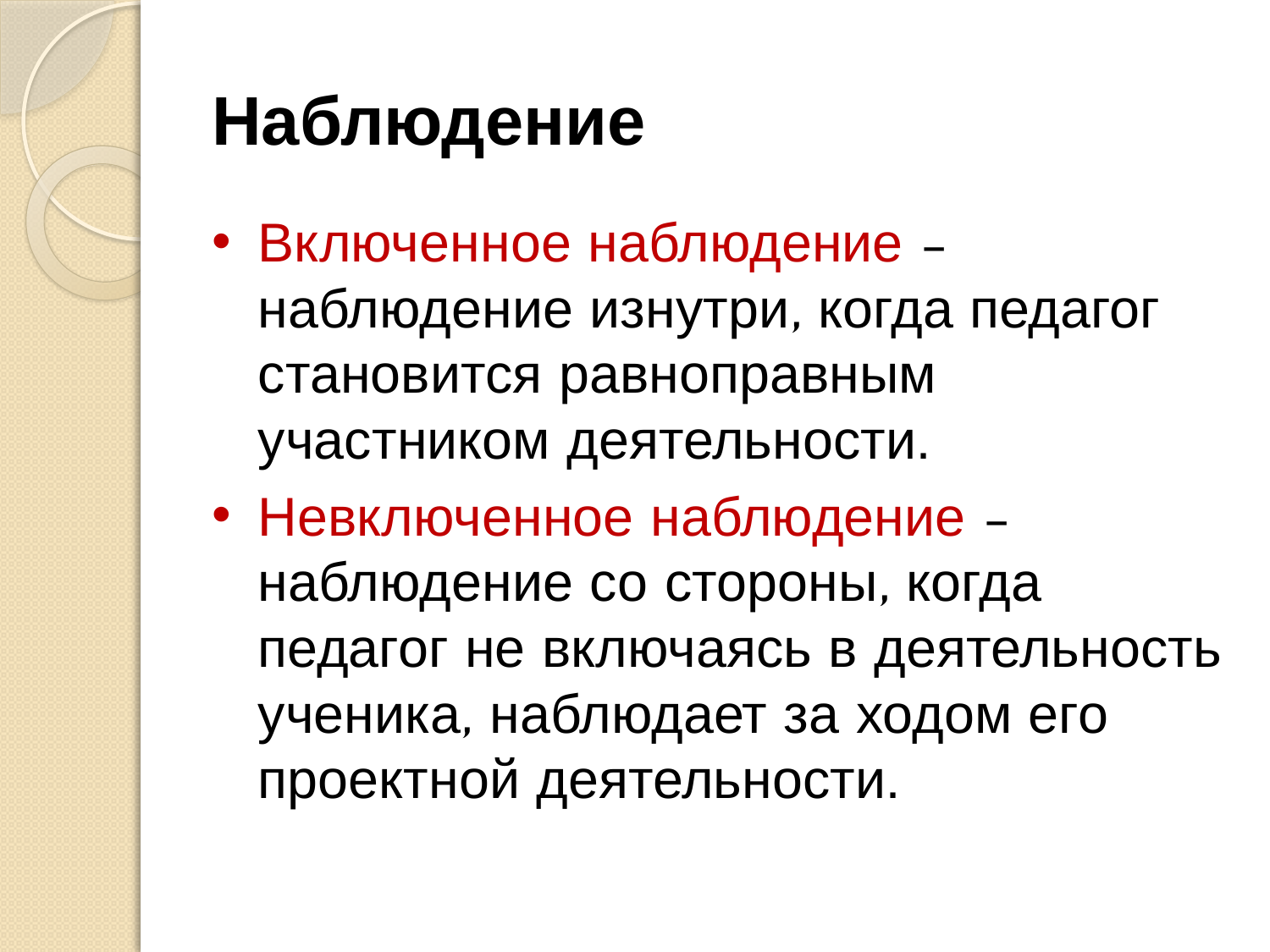

# Наблюдение
Включенное наблюдение – наблюдение изнутри, когда педагог становится равноправным участником деятельности.
Невключенное наблюдение – наблюдение со стороны, когда педагог не включаясь в деятельность ученика, наблюдает за ходом его проектной деятельности.